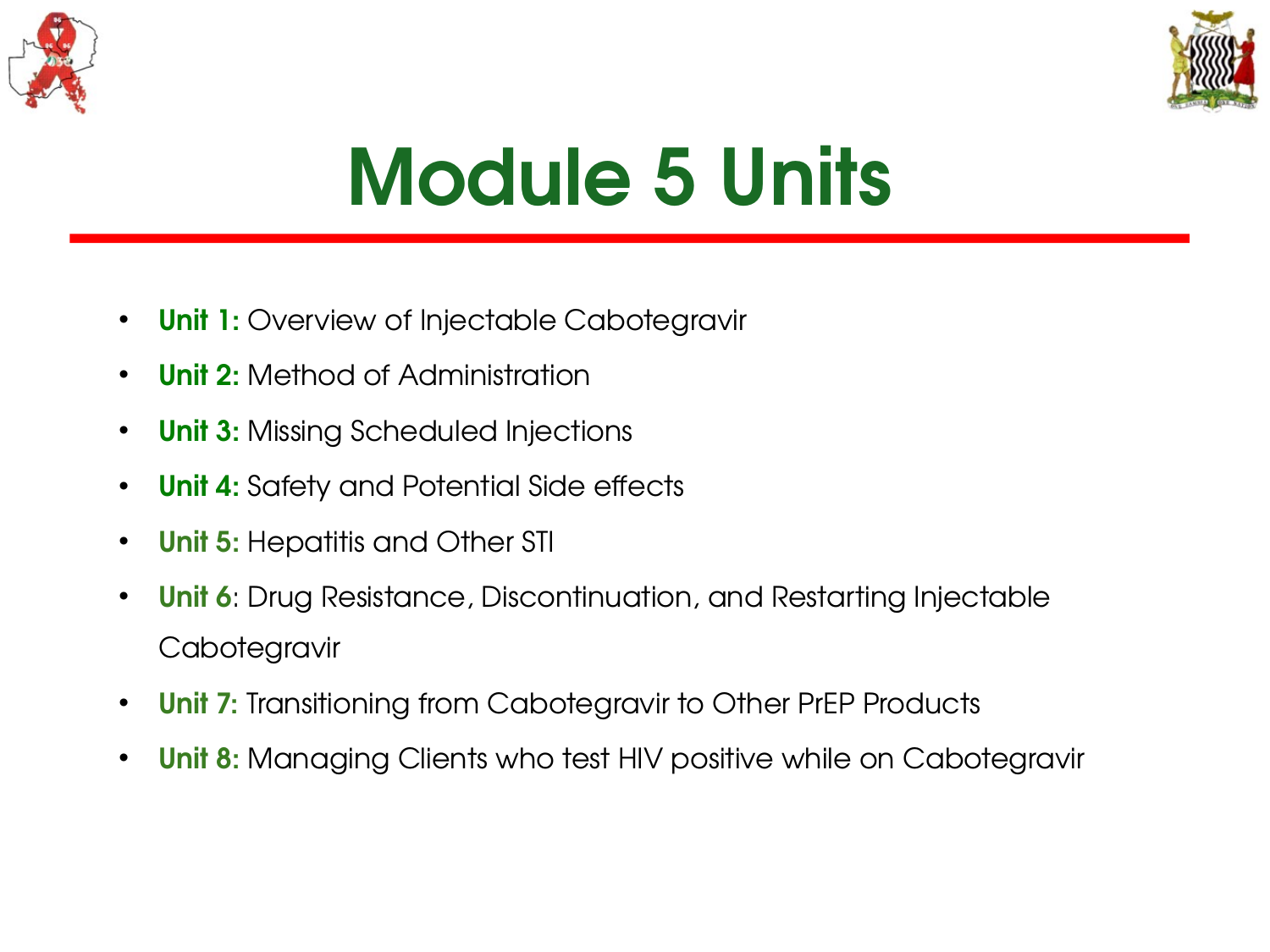

# Module 5 Units
Unit 1: Overview of Injectable Cabotegravir
Unit 2: Method of Administration
Unit 3: Missing Scheduled Injections
Unit 4: Safety and Potential Side effects
Unit 5: Hepatitis and Other STI
Unit 6: Drug Resistance, Discontinuation, and Restarting Injectable Cabotegravir
Unit 7: Transitioning from Cabotegravir to Other PrEP Products
Unit 8: Managing Clients who test HIV positive while on Cabotegravir